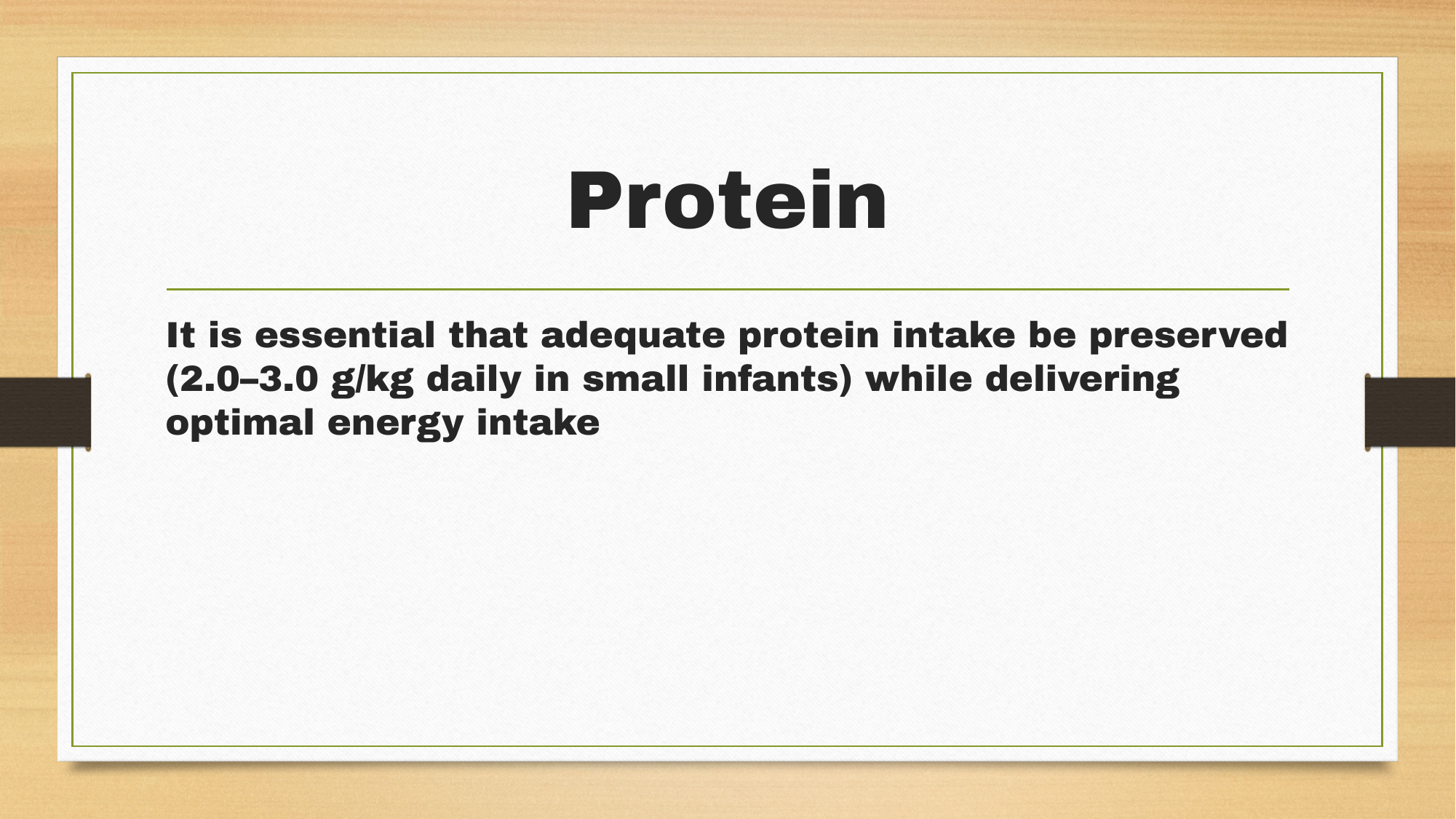

# Protein
It is essential that adequate protein intake be preserved (2.0–3.0 g/kg daily in small infants) while delivering optimal energy intake